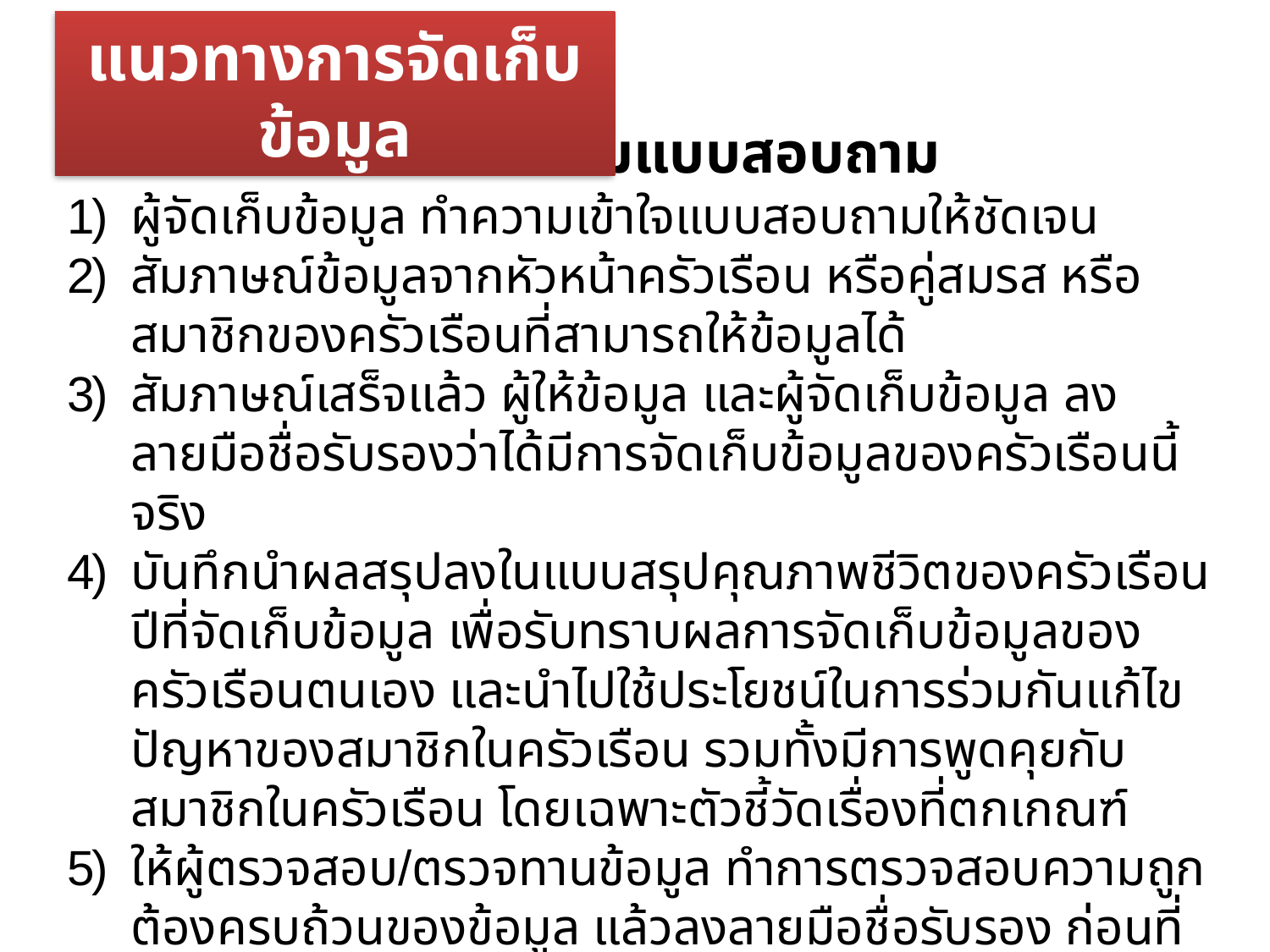

แนวทางการจัดเก็บข้อมูล
ต้องทำอะไรบ้างในเล่มแบบสอบถาม
ผู้จัดเก็บข้อมูล ทำความเข้าใจแบบสอบถามให้ชัดเจน
สัมภาษณ์ข้อมูลจากหัวหน้าครัวเรือน หรือคู่สมรส หรือสมาชิกของครัวเรือนที่สามารถให้ข้อมูลได้
สัมภาษณ์เสร็จแล้ว ผู้ให้ข้อมูล และผู้จัดเก็บข้อมูล ลงลายมือชื่อรับรองว่าได้มีการจัดเก็บข้อมูลของครัวเรือนนี้จริง
บันทึกนำผลสรุปลงในแบบสรุปคุณภาพชีวิตของครัวเรือนปีที่จัดเก็บข้อมูล เพื่อรับทราบผลการจัดเก็บข้อมูลของครัวเรือนตนเอง และนำไปใช้ประโยชน์ในการร่วมกันแก้ไขปัญหาของสมาชิกในครัวเรือน รวมทั้งมีการพูดคุยกับสมาชิกในครัวเรือน โดยเฉพาะตัวชี้วัดเรื่องที่ตกเกณฑ์
ให้ผู้ตรวจสอบ/ตรวจทานข้อมูล ทำการตรวจสอบความถูกต้องครบถ้วนของข้อมูล แล้วลงลายมือชื่อรับรอง ก่อนที่จะมีการรวบรวมส่งไปบันทึก ประมวลผลข้อมูลเป็นภาพรวมของหมู่บ้าน/ชุมชน